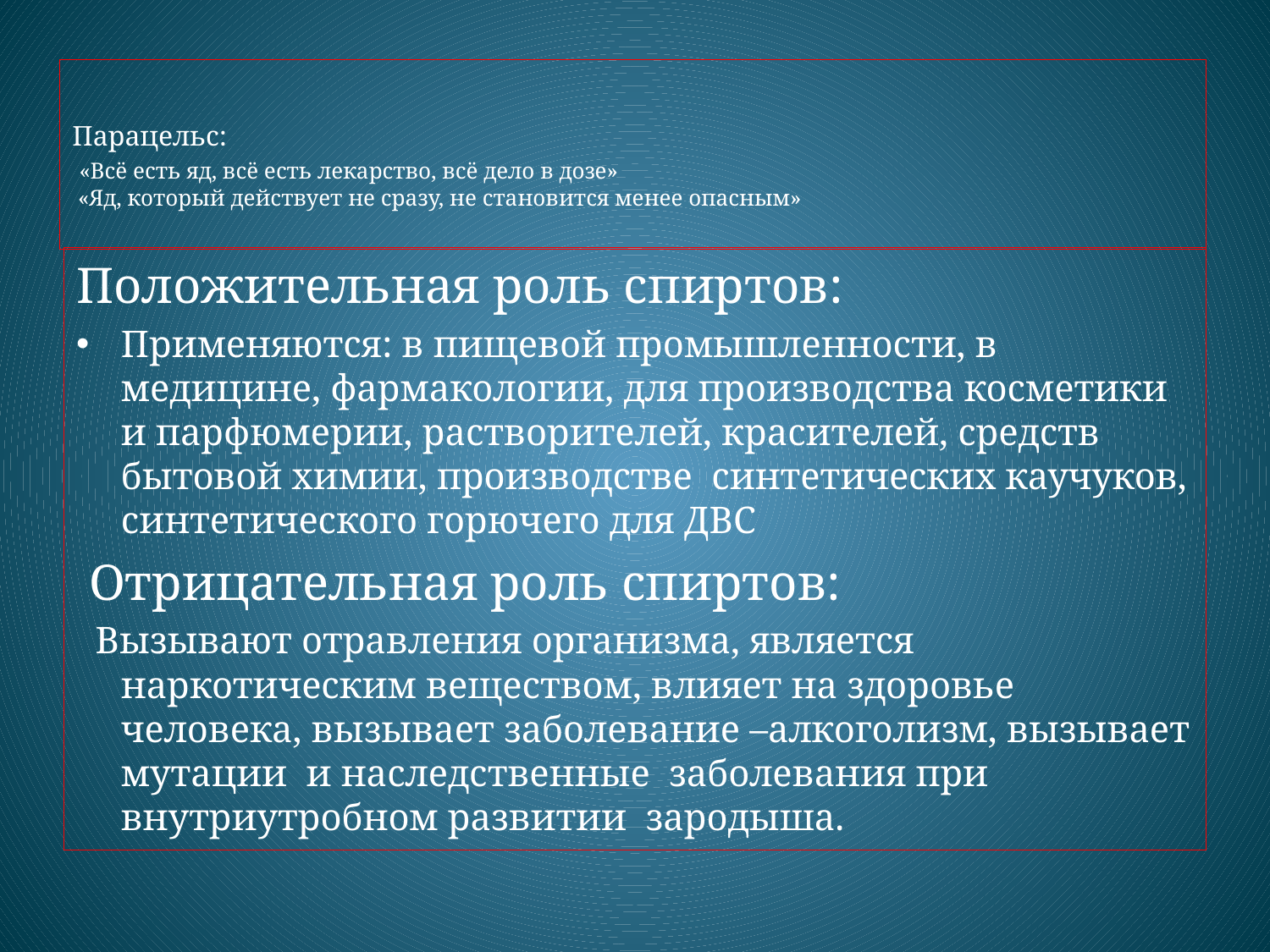

# Парацельс: «Всё есть яд, всё есть лекарство, всё дело в дозе» «Яд, который действует не сразу, не становится менее опасным»
Положительная роль спиртов:
Применяются: в пищевой промышленности, в медицине, фармакологии, для производства косметики и парфюмерии, растворителей, красителей, средств бытовой химии, производстве  синтетических каучуков, синтетического горючего для ДВС
 Отрицательная роль спиртов:
  Вызывают отравления организма, является наркотическим веществом, влияет на здоровье человека, вызывает заболевание –алкоголизм, вызывает мутации  и наследственные  заболевания при  внутриутробном развитии  зародыша.